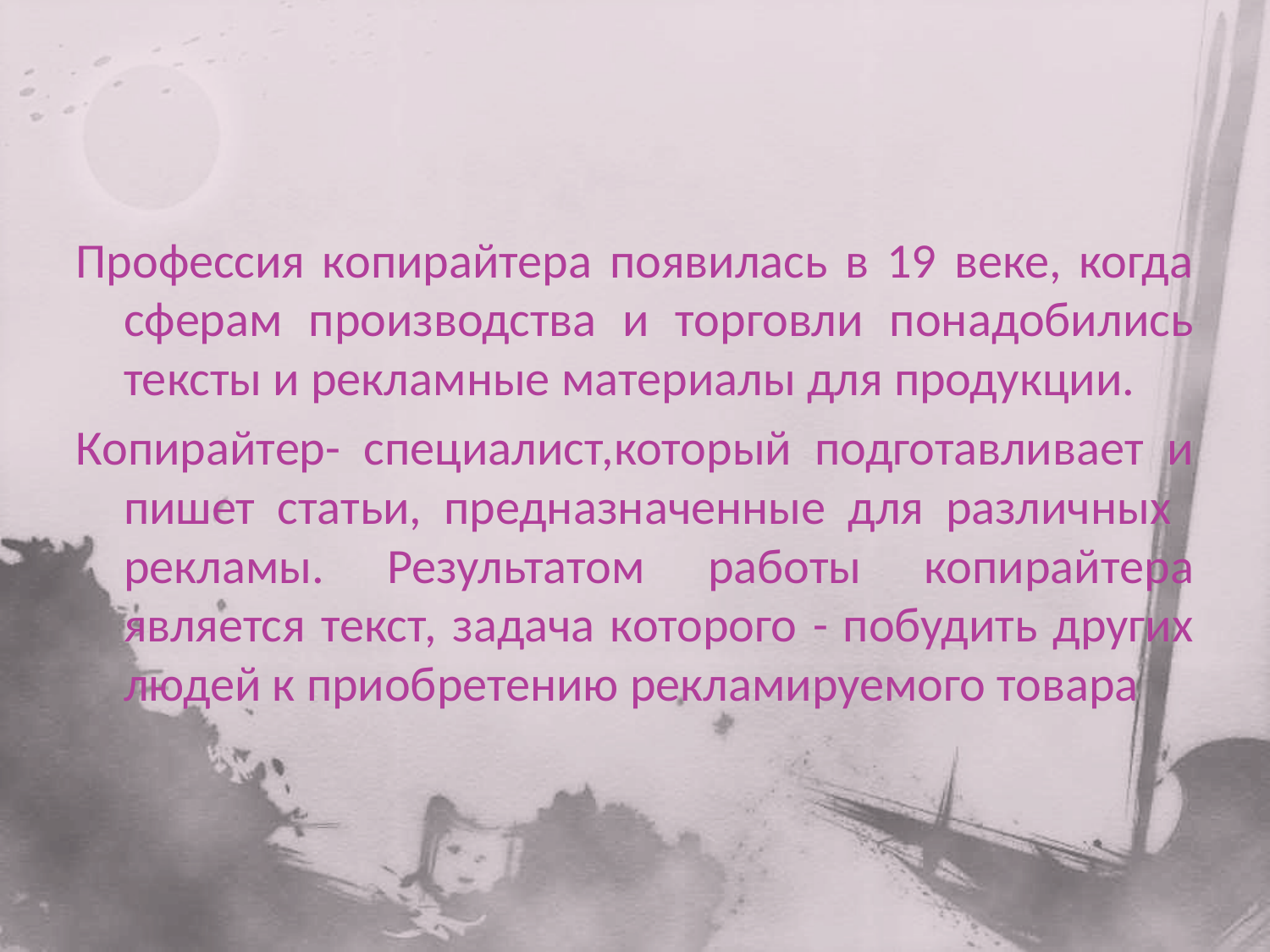

#
Профессия копирайтера появилась в 19 веке, когда сферам производства и торговли понадобились тексты и рекламные материалы для продукции.
Копирайтер- специалист,который подготавливает и пишет статьи, предназначенные для различных  рекламы. Результатом работы копирайтера является текст, задача которого - побудить других людей к приобретению рекламируемого товара